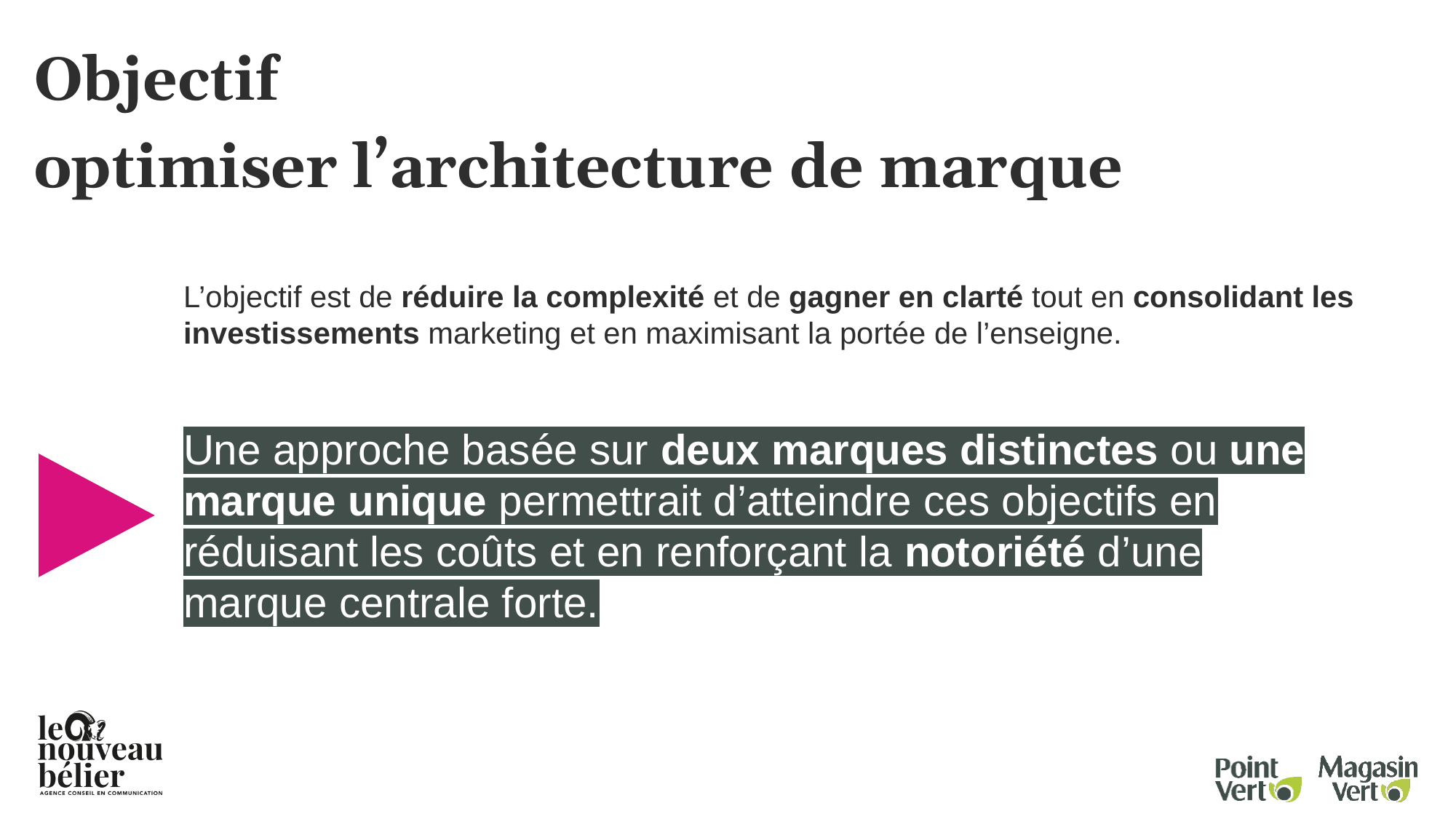

Objectif
optimiser l’architecture de marque
L’objectif est de réduire la complexité et de gagner en clarté tout en consolidant les investissements marketing et en maximisant la portée de l’enseigne.
Une approche basée sur deux marques distinctes ou une marque unique permettrait d’atteindre ces objectifs en réduisant les coûts et en renforçant la notoriété d’une marque centrale forte.